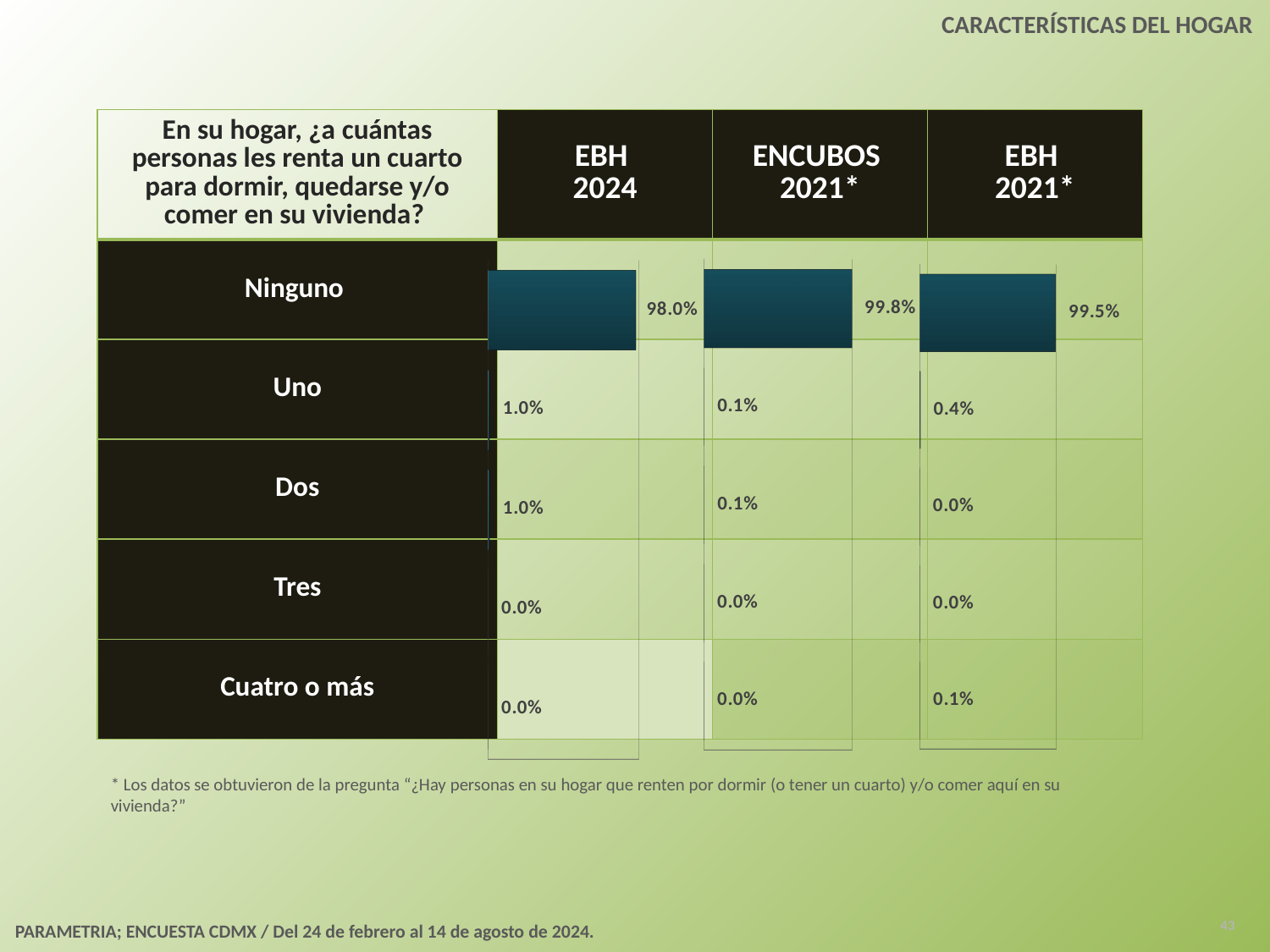

CARACTERÍSTICAS DEL HOGAR
| En su hogar, ¿a cuántas personas les renta un cuarto para dormir, quedarse y/o comer en su vivienda? | EBH 2024 | ENCUBOS 2021\* | EBH 2021\* |
| --- | --- | --- | --- |
| Ninguno |  |  |  |
| Uno |  |  |  |
| Dos |  |  |  |
| Tres |  |  |  |
| Cuatro o más |  |  |  |

[unsupported chart]

[unsupported chart]

[unsupported chart]

* Los datos se obtuvieron de la pregunta “¿Hay personas en su hogar que renten por dormir (o tener un cuarto) y/o comer aquí en su vivienda?”
43
PARAMETRIA; ENCUESTA CDMX / Del 24 de febrero al 14 de agosto de 2024.